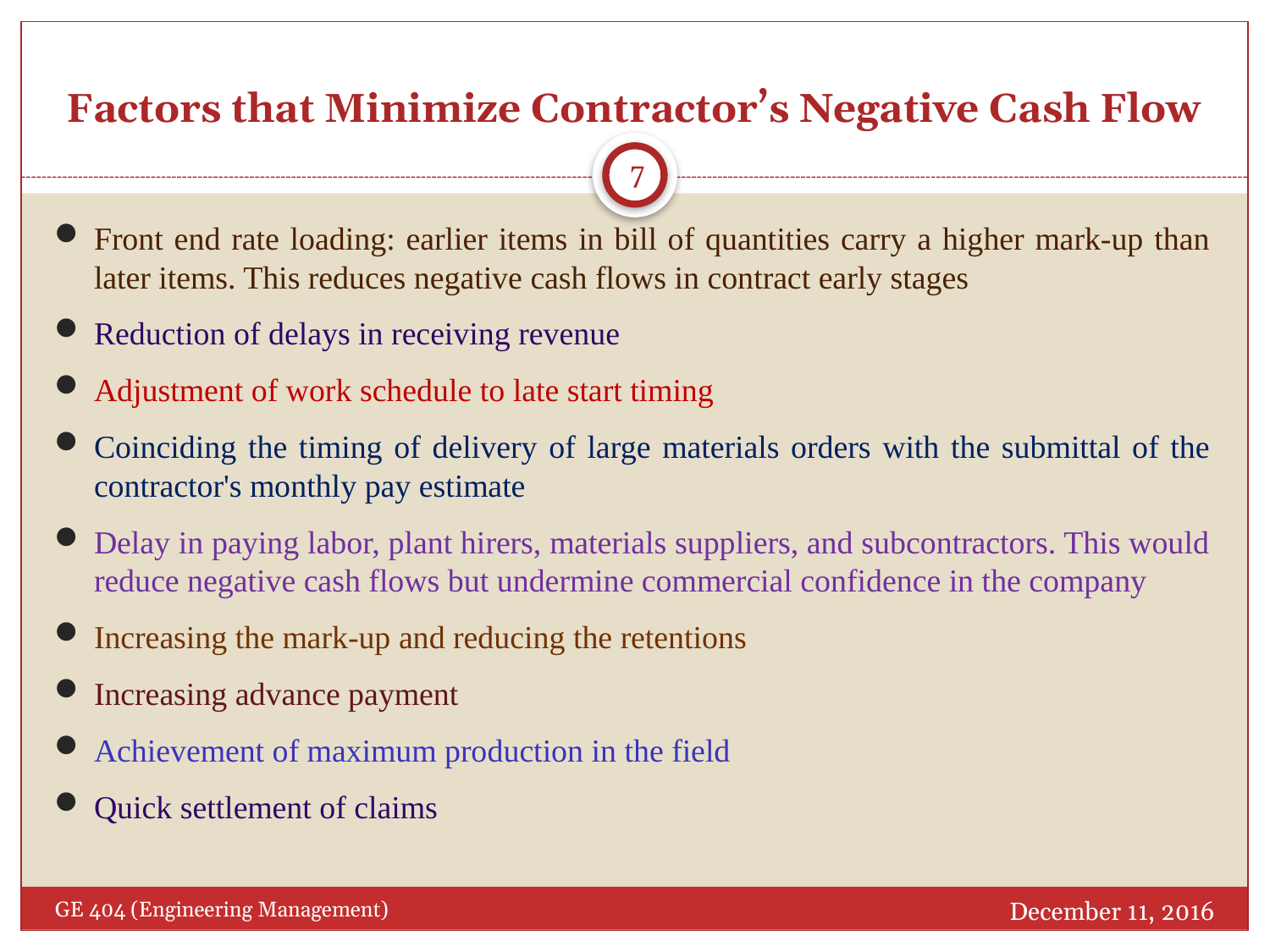

# Factors that Minimize Contractor’s Negative Cash Flow
7
Front end rate loading: earlier items in bill of quantities carry a higher mark-up than later items. This reduces negative cash flows in contract early stages
Reduction of delays in receiving revenue
Adjustment of work schedule to late start timing
Coinciding the timing of delivery of large materials orders with the submittal of the contractor's monthly pay estimate
Delay in paying labor, plant hirers, materials suppliers, and subcontractors. This would reduce negative cash flows but undermine commercial confidence in the company
Increasing the mark-up and reducing the retentions
Increasing advance payment
Achievement of maximum production in the field
Quick settlement of claims

December 11, 2016
GE 404 (Engineering Management)